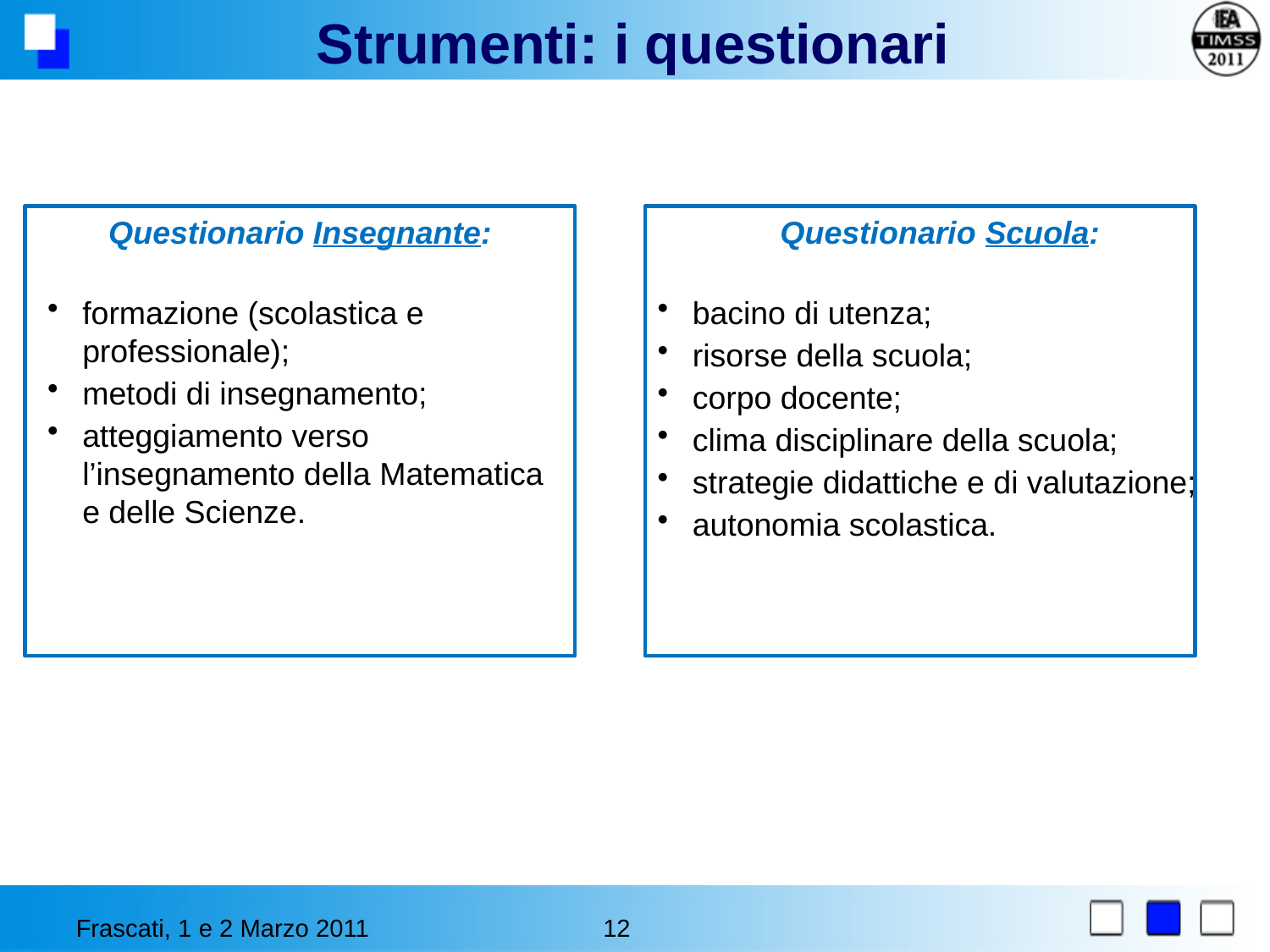

Strumenti: i questionari

Questionario Insegnante:

formazione (scolastica e professionale);
metodi di insegnamento;
atteggiamento verso l’insegnamento della Matematica e delle Scienze.

Questionario Scuola:

bacino di utenza;
risorse della scuola;
corpo docente;
clima disciplinare della scuola;
strategie didattiche e di valutazione;
autonomia scolastica.
Frascati, 1 e 2 Marzo 2011
12